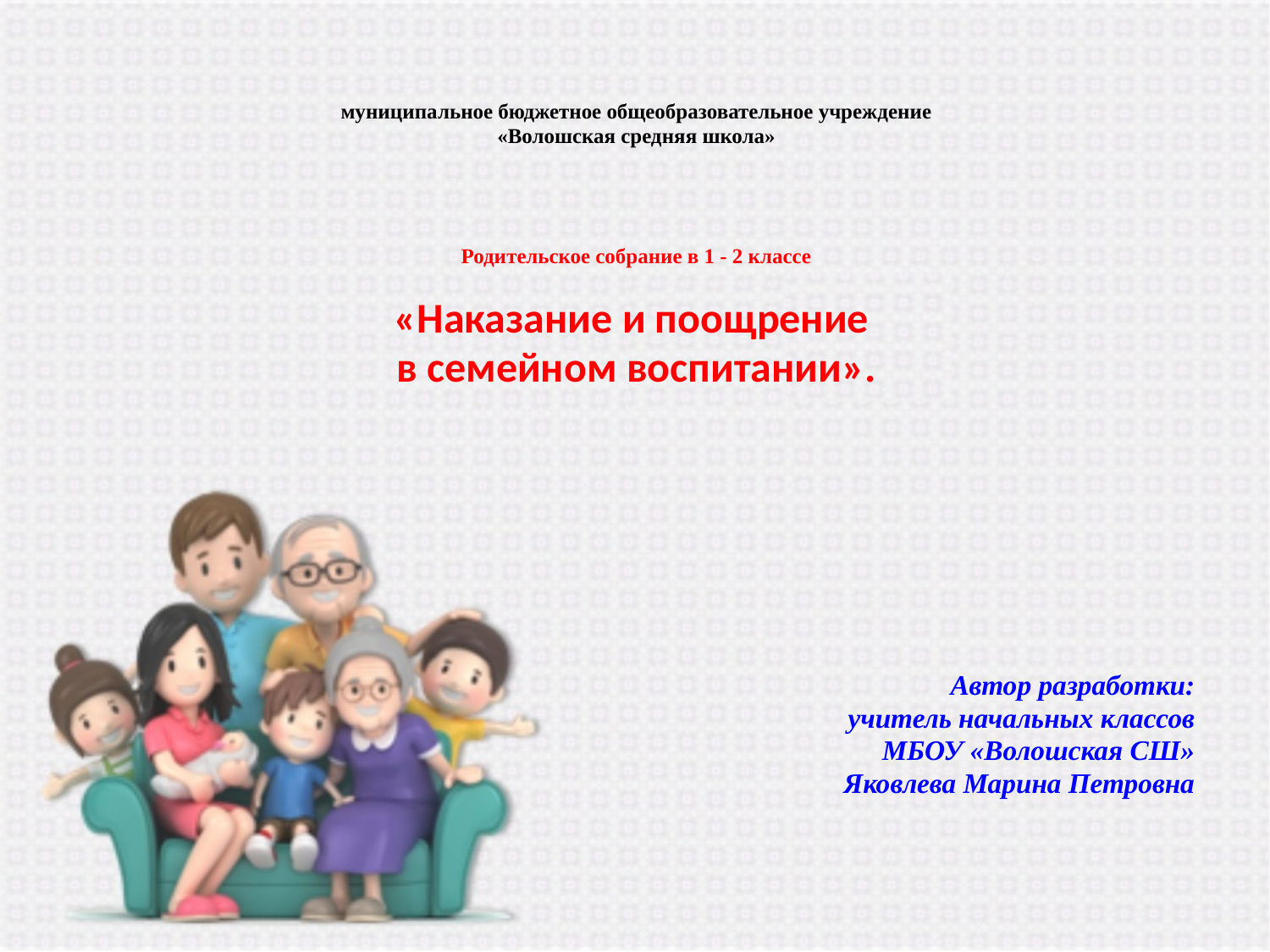

муниципальное бюджетное общеобразовательное учреждение
«Волошская средняя школа»

Родительское собрание в 1 - 2 классе

«Наказание и поощрение
в семейном воспитании».

Автор разработки:
                                            учитель начальных классов
МБОУ «Волошская СШ»
                                      Яковлева Марина Петровна